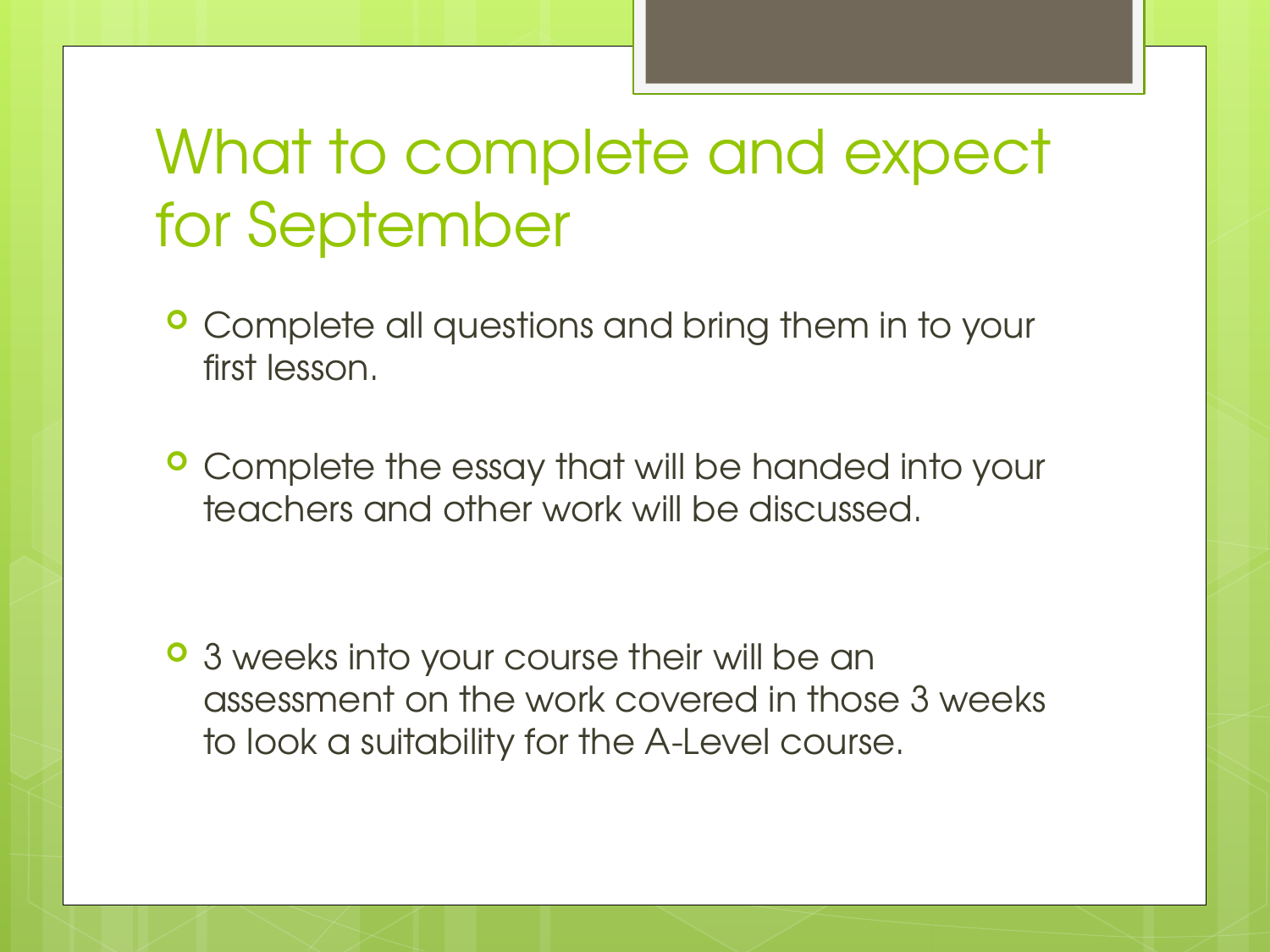

# What to complete and expect for September
Complete all questions and bring them in to your first lesson.

Complete the essay that will be handed into your teachers and other work will be discussed.

3 weeks into your course their will be an assessment on the work covered in those 3 weeks to look a suitability for the A-Level course.